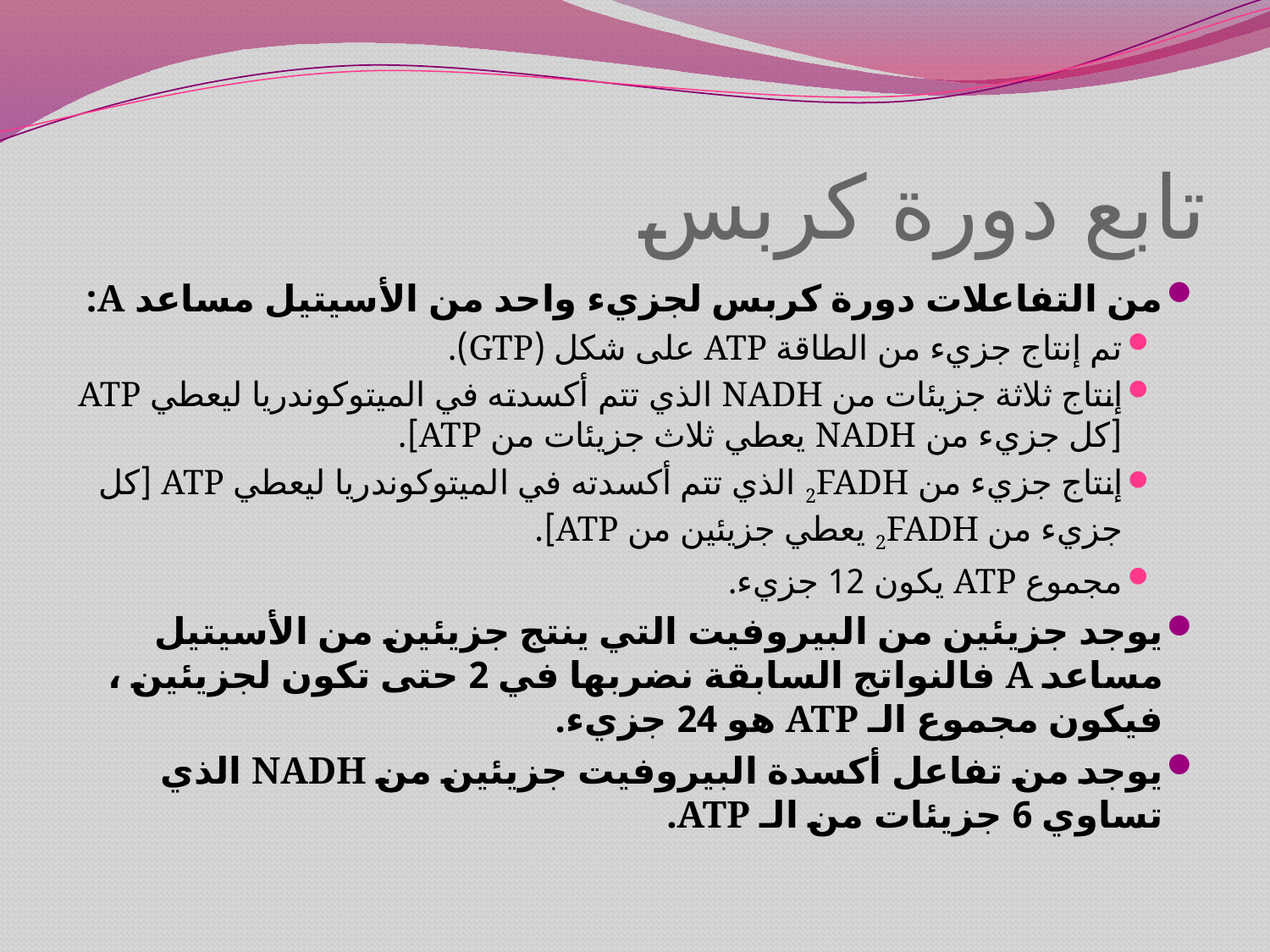

# تابع دورة كربس
من التفاعلات دورة كربس لجزيء واحد من الأسيتيل مساعد A:
تم إنتاج جزيء من الطاقة ATP على شكل (GTP).
إنتاج ثلاثة جزيئات من NADH الذي تتم أكسدته في الميتوكوندريا ليعطي ATP [كل جزيء من NADH يعطي ثلاث جزيئات من ATP].
إنتاج جزيء من 2FADH الذي تتم أكسدته في الميتوكوندريا ليعطي ATP [كل جزيء من 2FADH يعطي جزيئين من ATP].
مجموع ATP يكون 12 جزيء.
يوجد جزيئين من البيروفيت التي ينتج جزيئين من الأسيتيل مساعد A فالنواتج السابقة نضربها في 2 حتى تكون لجزيئين ، فيكون مجموع الـ ATP هو 24 جزيء.
يوجد من تفاعل أكسدة البيروفيت جزيئين من NADH الذي تساوي 6 جزيئات من الـ ATP.